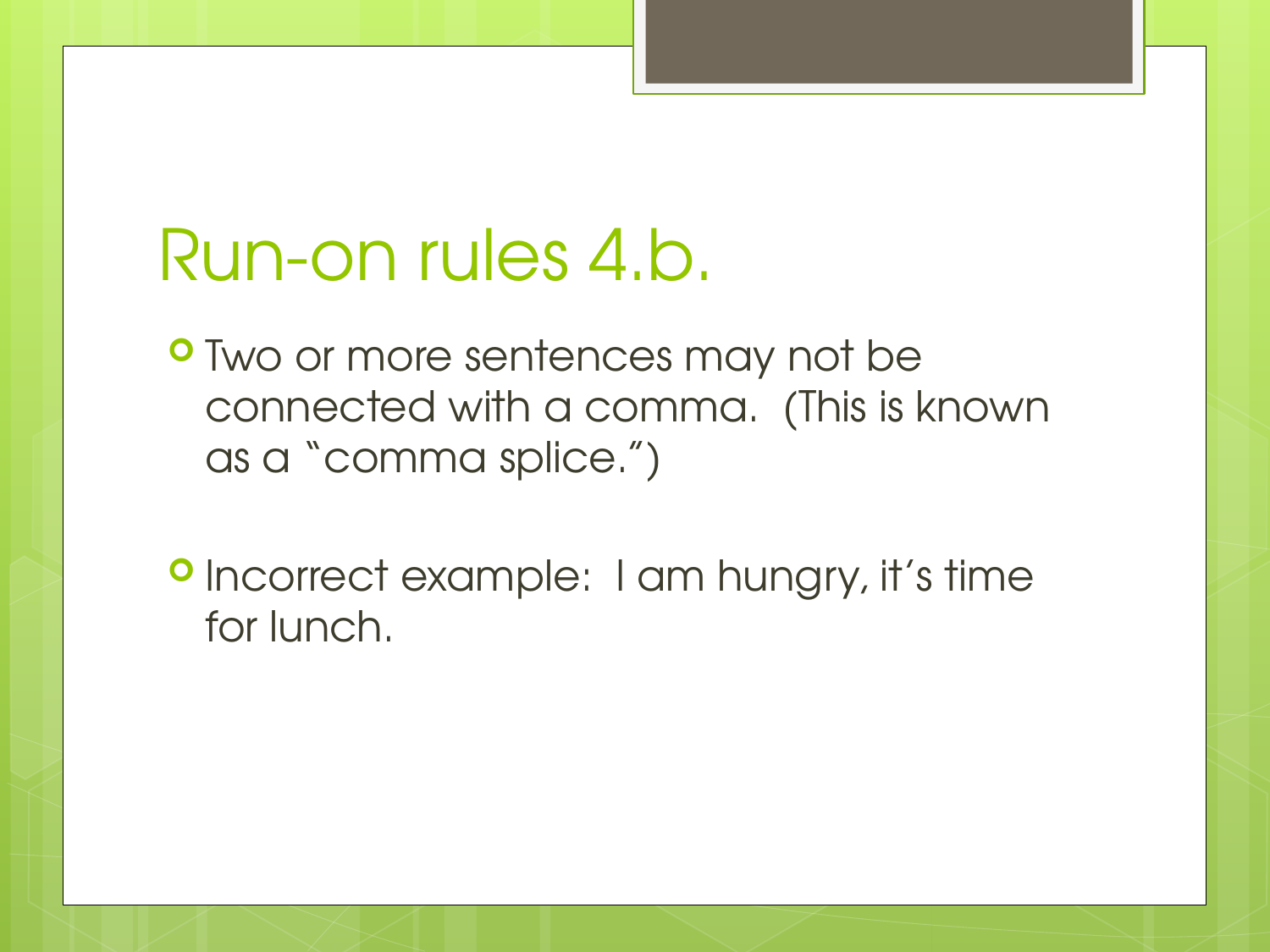

# Run-on rules 4.b.
Two or more sentences may not be connected with a comma.  (This is known as a “comma splice.”)

Incorrect example:  I am hungry, it’s time for lunch.